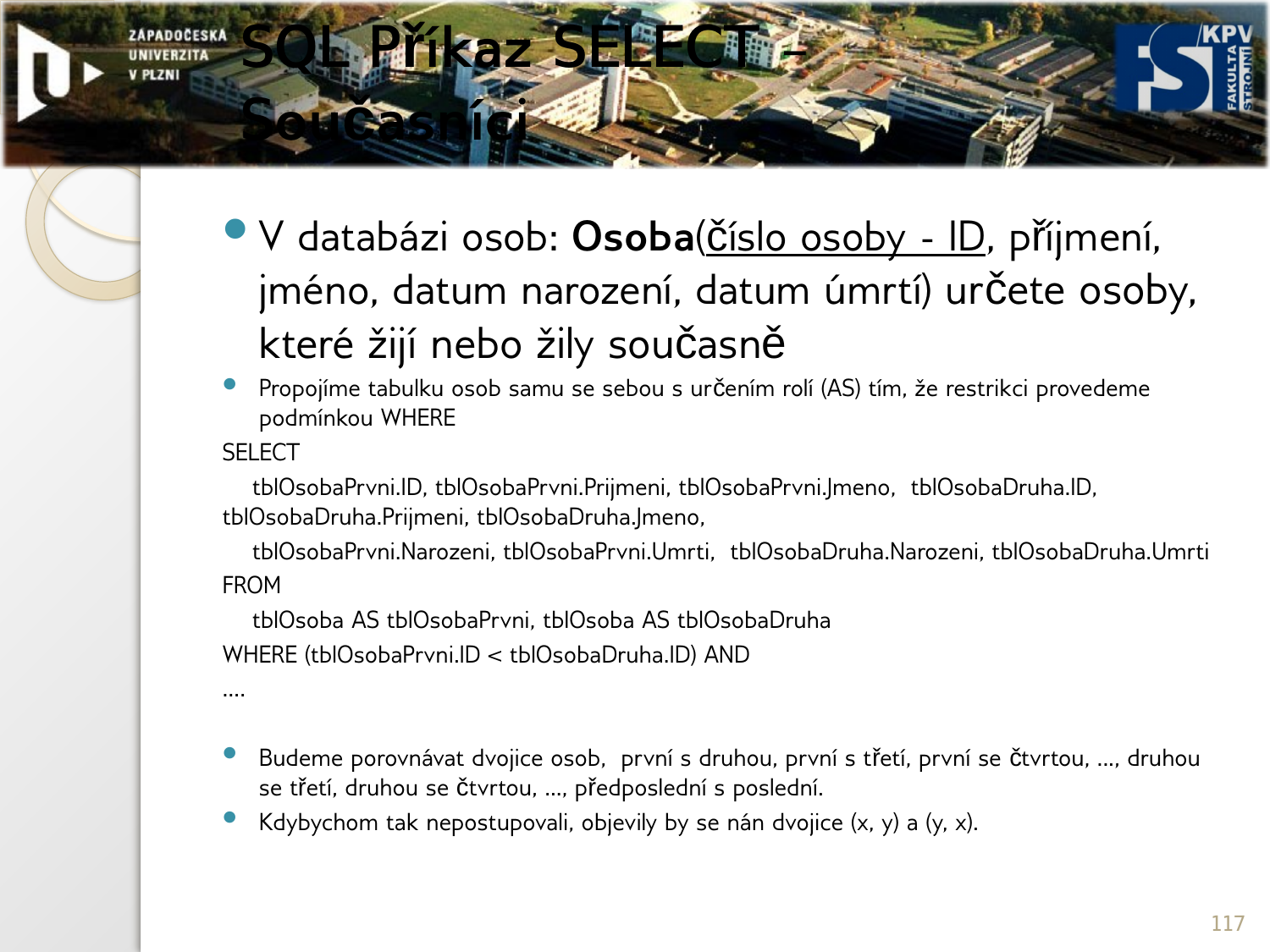

# SQL Příkaz SELECT – Současníci
V databázi osob: Osoba(číslo osoby - ID, příjmení, jméno, datum narození, datum úmrtí) určete osoby, které žijí nebo žily současně
Propojíme tabulku osob samu se sebou s určením rolí (AS) tím, že restrikci provedeme podmínkou WHERE
SELECT
    tblOsobaPrvni.ID, tblOsobaPrvni.Prijmeni, tblOsobaPrvni.Jmeno,  tblOsobaDruha.ID, tblOsobaDruha.Prijmeni, tblOsobaDruha.Jmeno,
    tblOsobaPrvni.Narozeni, tblOsobaPrvni.Umrti,  tblOsobaDruha.Narozeni, tblOsobaDruha.Umrti
FROM
    tblOsoba AS tblOsobaPrvni, tblOsoba AS tblOsobaDruha
WHERE (tblOsobaPrvni.ID < tblOsobaDruha.ID) AND
….

Budeme porovnávat dvojice osob,  první s druhou, první s třetí, první se čtvrtou, ..., druhou se třetí, druhou se čtvrtou, ..., předposlední s poslední.
Kdybychom tak nepostupovali, objevily by se nán dvojice (x, y) a (y, x).

117